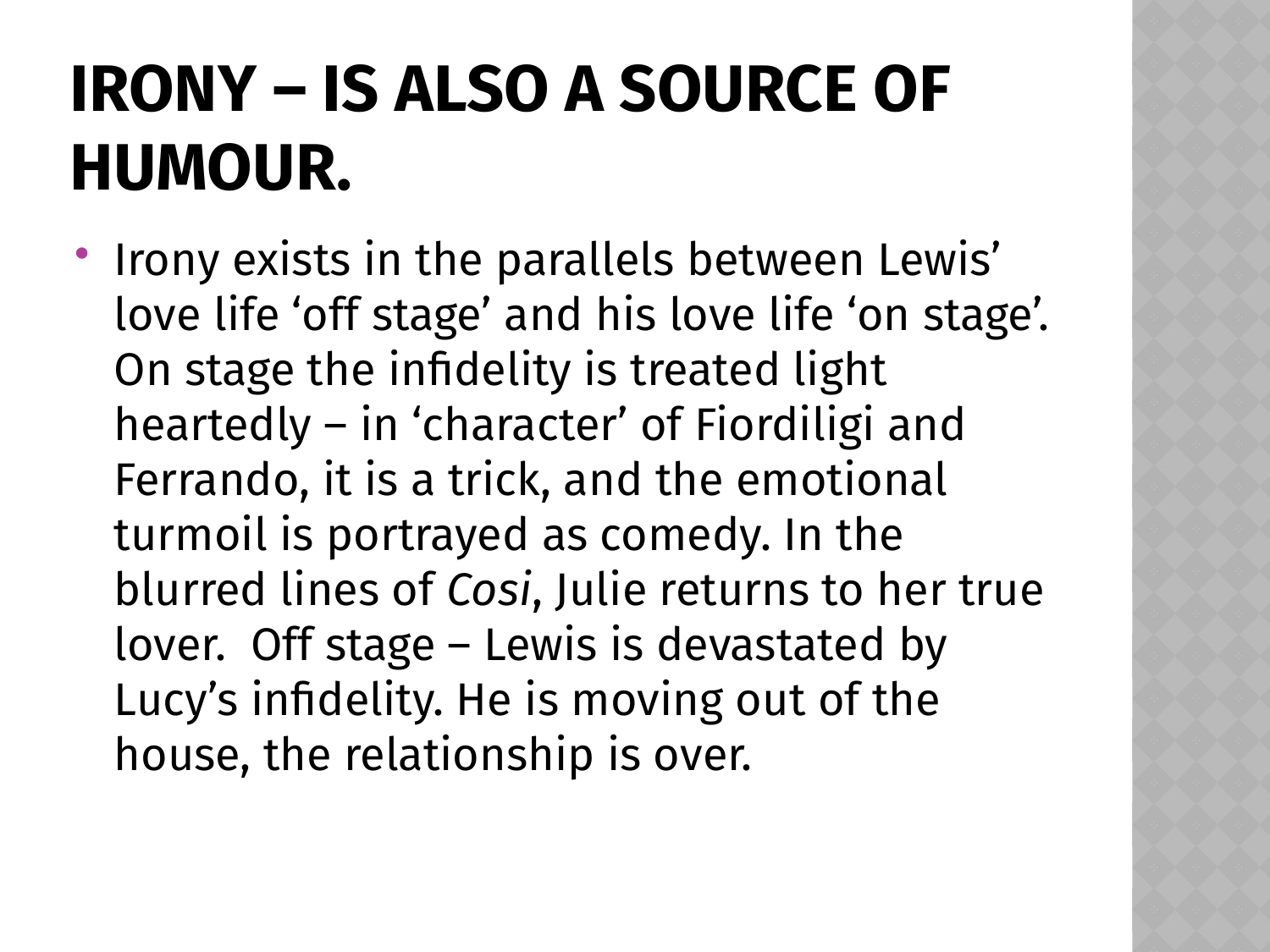

# Irony – is also a source of humour.
Irony exists in the parallels between Lewis’ love life ‘off stage’ and his love life ‘on stage’. On stage the infidelity is treated light heartedly – in ‘character’ of Fiordiligi and Ferrando, it is a trick, and the emotional turmoil is portrayed as comedy. In the blurred lines of Cosi, Julie returns to her true lover.  Off stage – Lewis is devastated by Lucy’s infidelity. He is moving out of the house, the relationship is over.